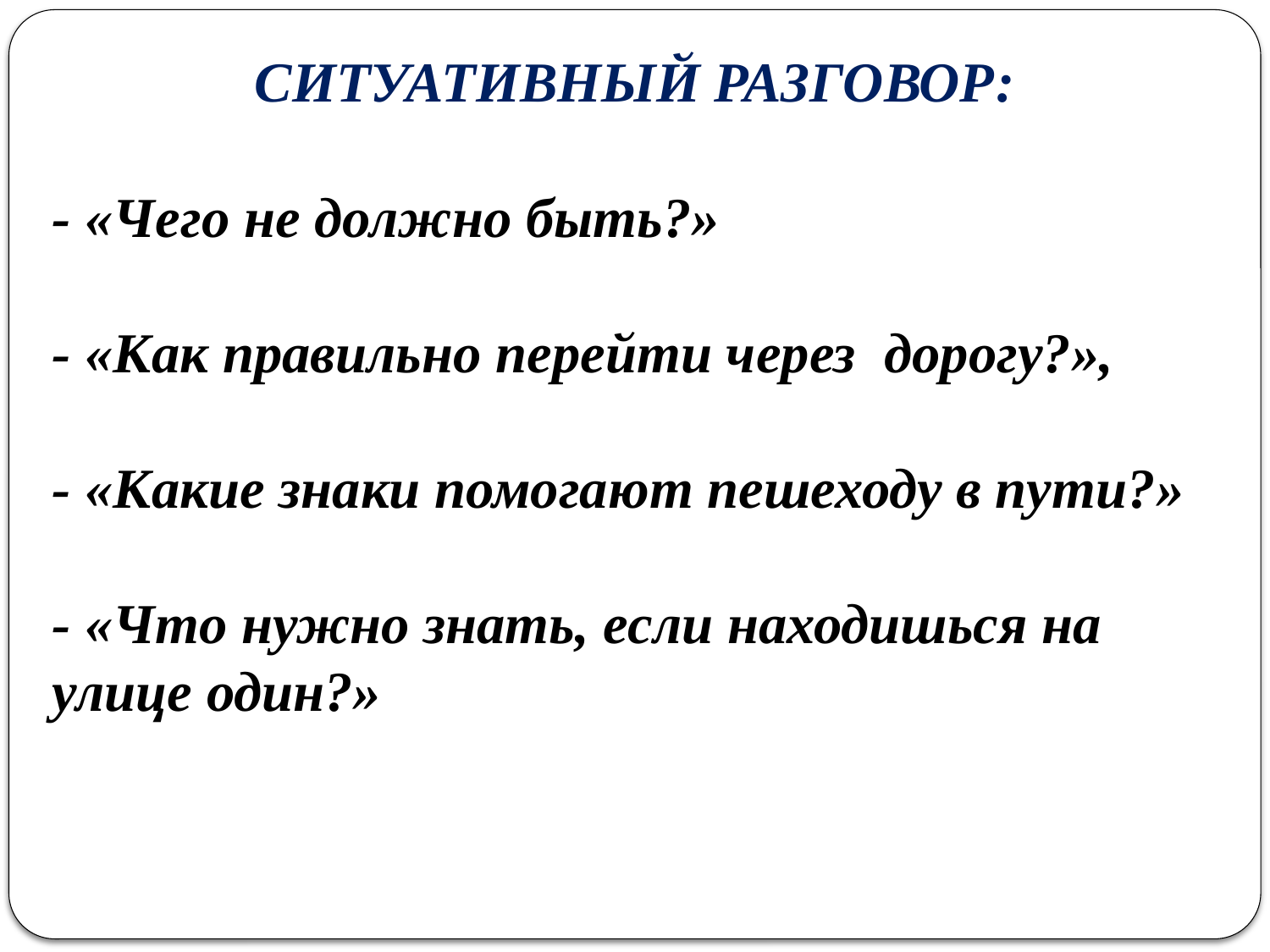

СИТУАТИВНЫЙ РАЗГОВОР:

- «Чего не должно быть?»

- «Как правильно перейти через  дорогу?»,

- «Какие знаки помогают пешеходу в пути?»

- «Что нужно знать, если находишься на улице один?»